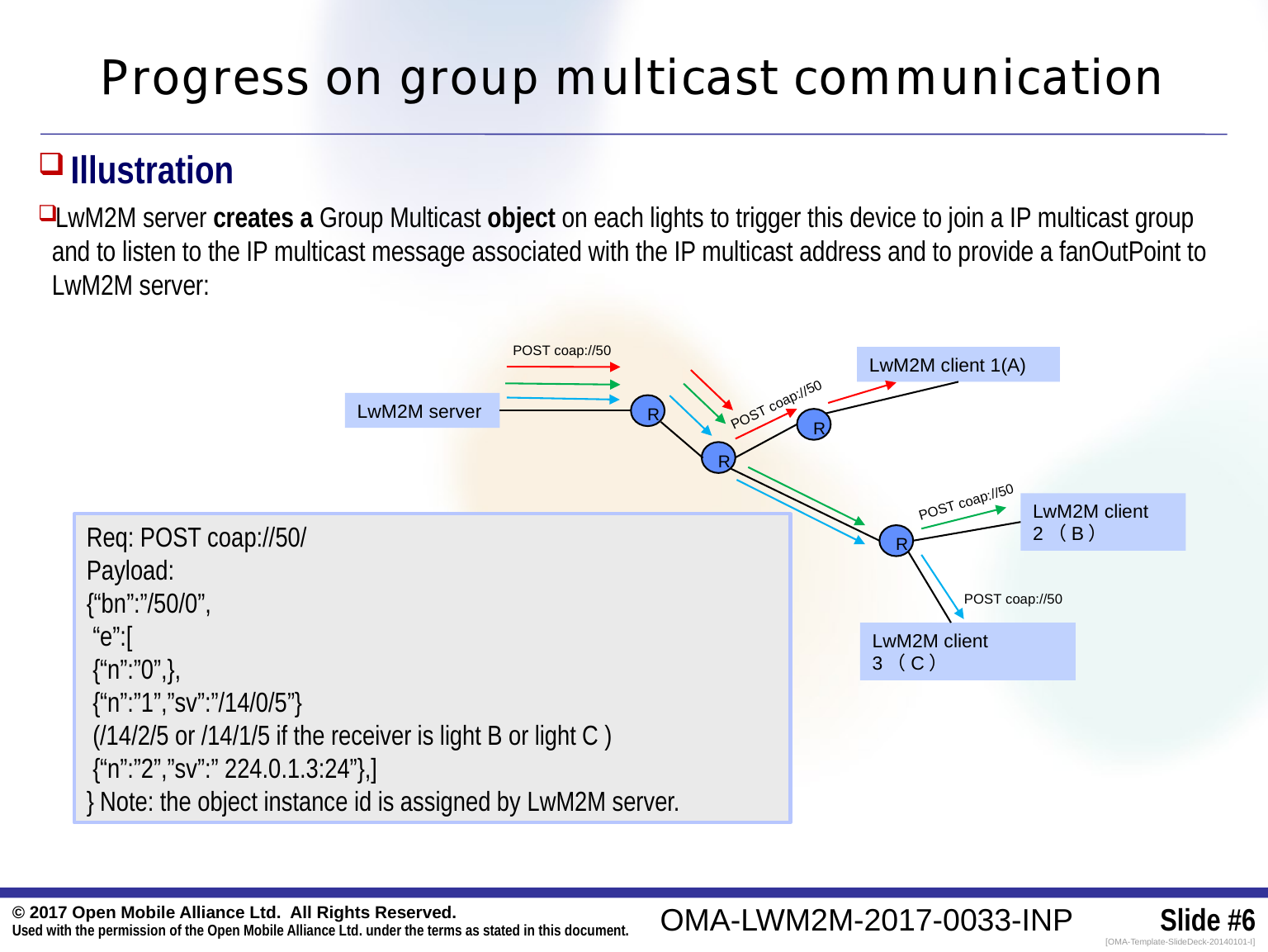

Progress on group multicast communication
 Illustration
LwM2M server creates a Group Multicast object on each lights to trigger this device to join a IP multicast group and to listen to the IP multicast message associated with the IP multicast address and to provide a fanOutPoint to LwM2M server:
POST coap://50
LwM2M client 1(A)
POST coap://50
LwM2M server
R
R
R
POST coap://50
LwM2M client 2（B）
Req: POST coap://50/
Payload:
{“bn”:”/50/0”,
 “e”:[
 {“n”:”0”,},
 {“n”:”1”,”sv”:”/14/0/5”}
 (/14/2/5 or /14/1/5 if the receiver is light B or light C )
 {“n”:”2”,”sv”:” 224.0.1.3:24”},]
} Note: the object instance id is assigned by LwM2M server.
R
POST coap://50
LwM2M client 3（C）